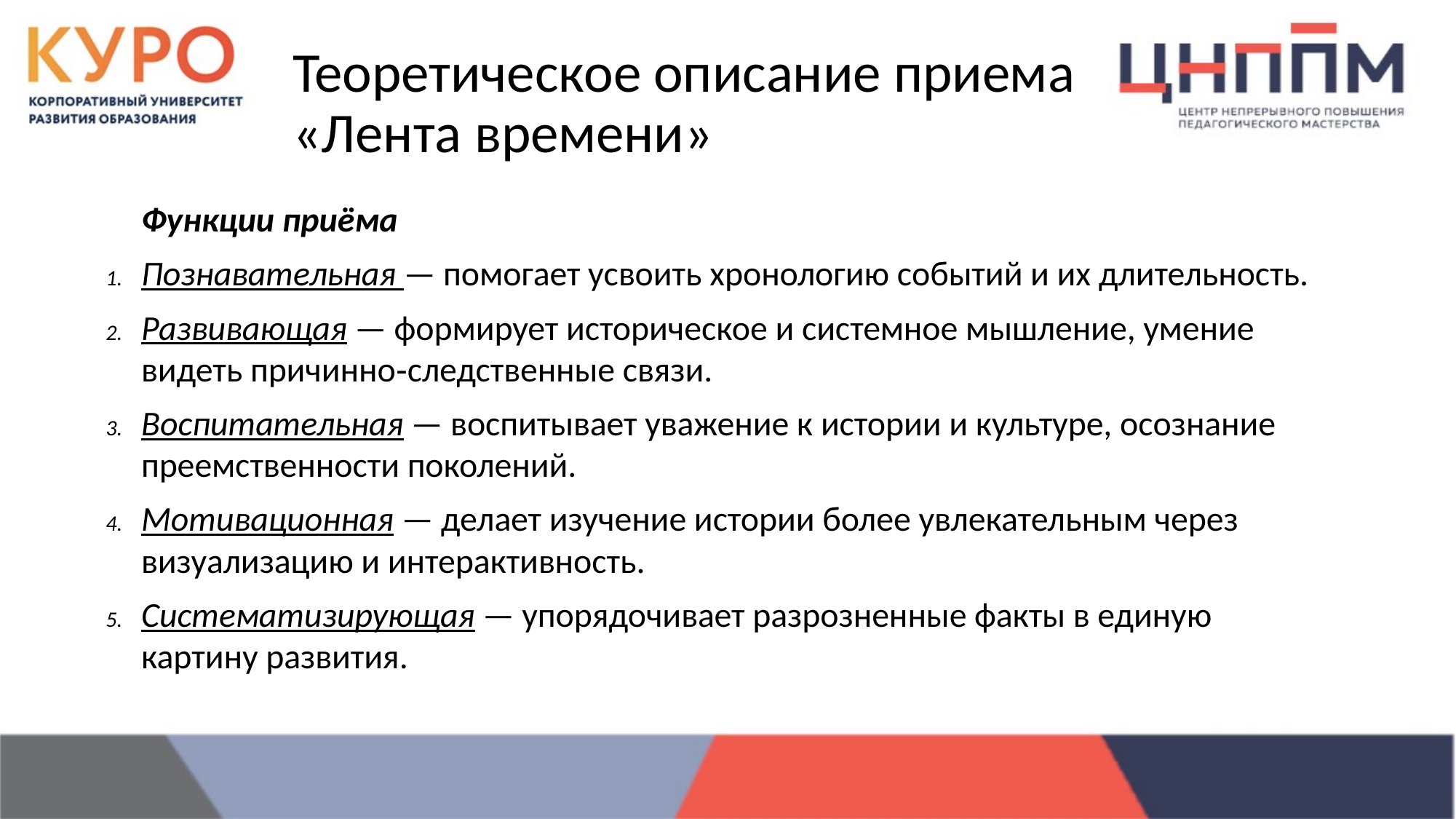

# Теоретическое описание приема «Лента времени»
Функции приёма
Познавательная — помогает усвоить хронологию событий и их длительность.
Развивающая — формирует историческое и системное мышление, умение видеть причинно‑следственные связи.
Воспитательная — воспитывает уважение к истории и культуре, осознание преемственности поколений.
Мотивационная — делает изучение истории более увлекательным через визуализацию и интерактивность.
Систематизирующая — упорядочивает разрозненные факты в единую картину развития.